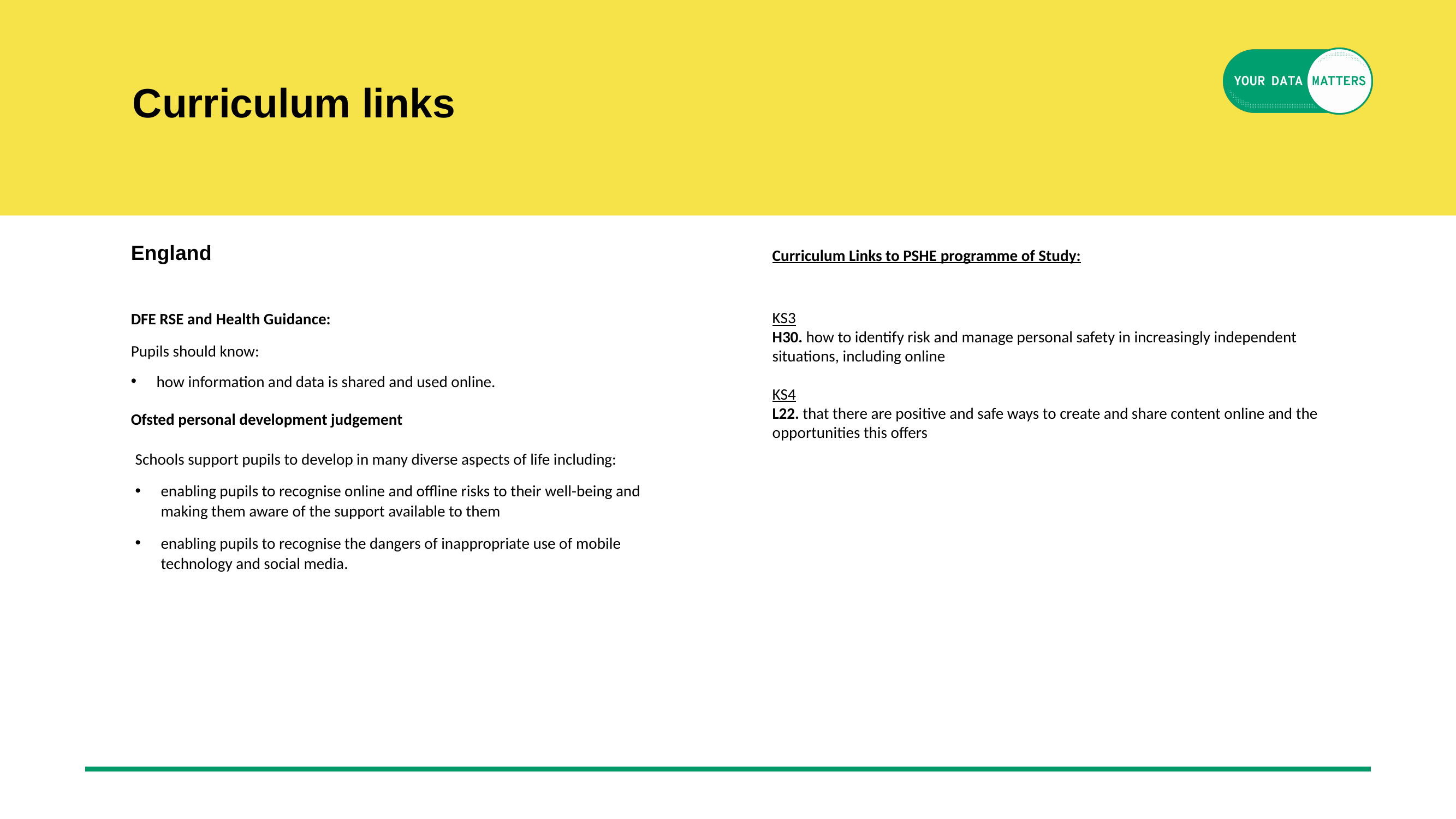

Curriculum links
England

DFE RSE and Health Guidance:
Pupils should know:
how information and data is shared and used online.

Ofsted personal development judgement
Schools support pupils to develop in many diverse aspects of life including:
enabling pupils to recognise online and offline risks to their well-being and making them aware of the support available to them
enabling pupils to recognise the dangers of inappropriate use of mobile technology and social media.
Curriculum Links to PSHE programme of Study:

KS3
H30. how to identify risk and manage personal safety in increasingly independent situations, including online

KS4
L22. that there are positive and safe ways to create and share content online and the opportunities this offers